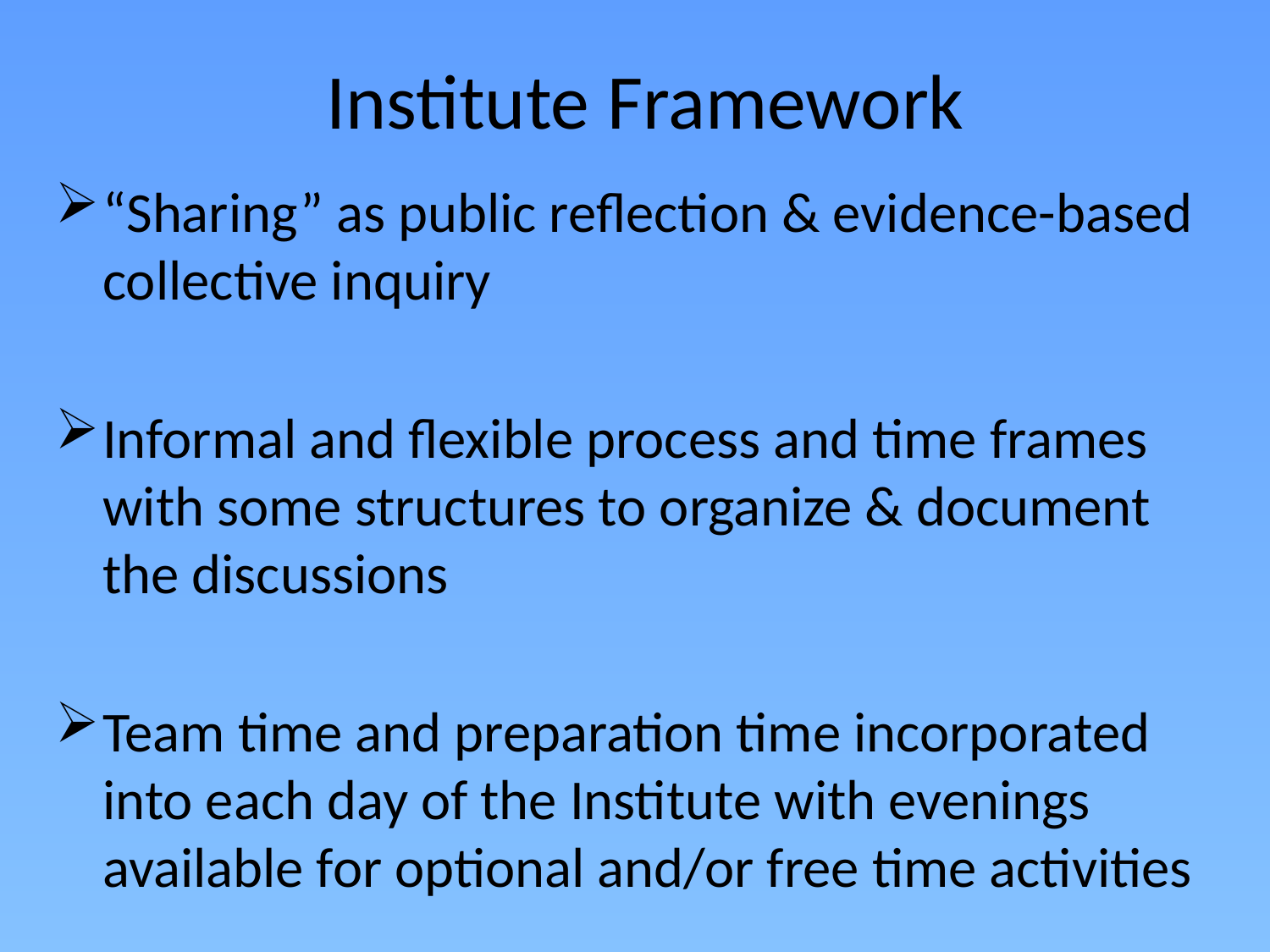

# Institute Framework
“Sharing” as public reflection & evidence-based collective inquiry

Informal and flexible process and time frames with some structures to organize & document the discussions

Team time and preparation time incorporated into each day of the Institute with evenings available for optional and/or free time activities